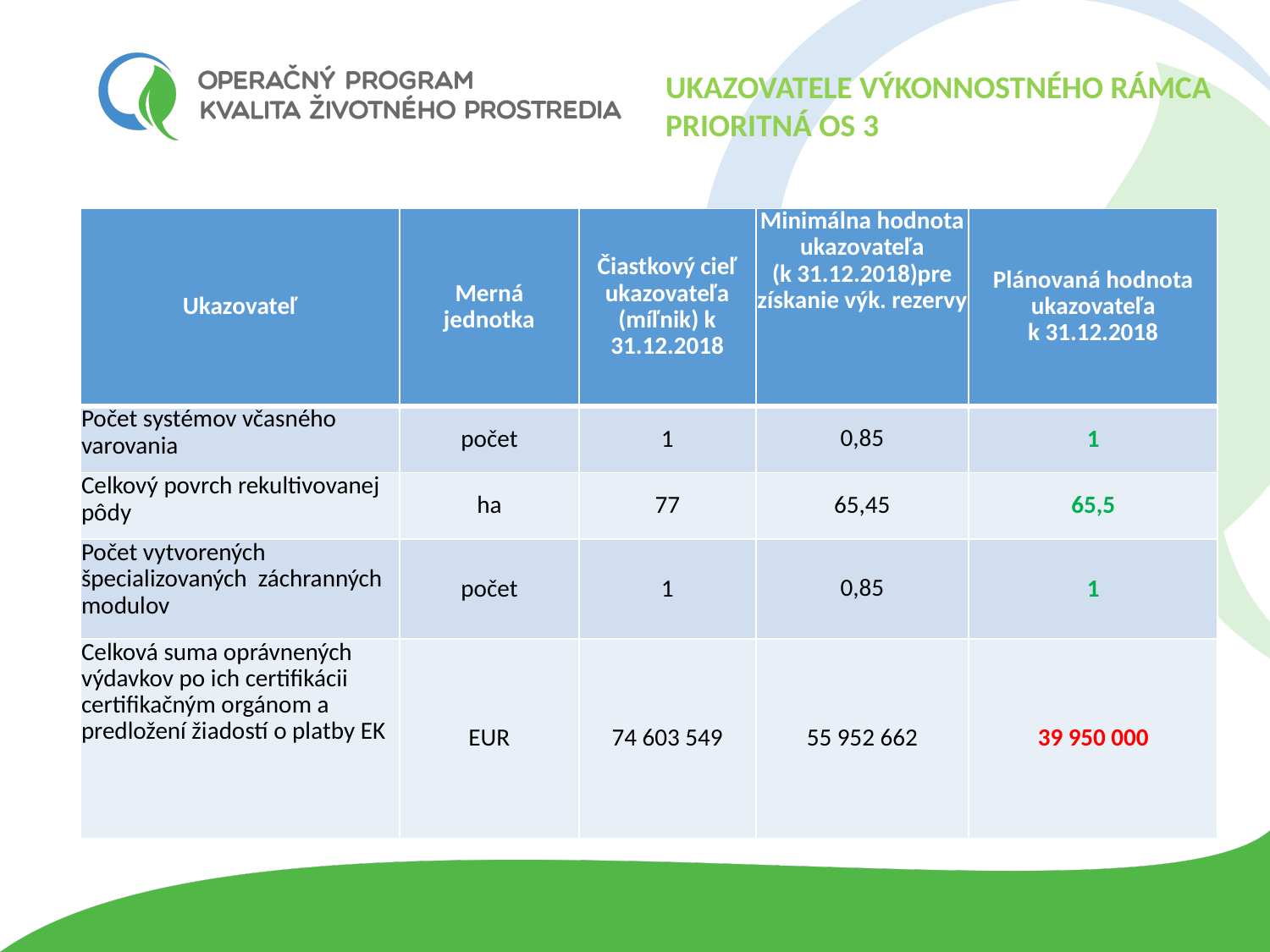

UKAZOVATELE VÝKONNOSTNÉHO RÁMCA Prioritná os 3
| Ukazovateľ | Merná jednotka | Čiastkový cieľ ukazovateľa (míľnik) k 31.12.2018 | Minimálna hodnota ukazovateľa (k 31.12.2018)pre získanie výk. rezervy | Plánovaná hodnota ukazovateľa k 31.12.2018 |
| --- | --- | --- | --- | --- |
| Počet systémov včasného varovania | počet | 1 | 0,85 | 1 |
| Celkový povrch rekultivovanej pôdy | ha | 77 | 65,45 | 65,5 |
| Počet vytvorených špecializovaných záchranných modulov | počet | 1 | 0,85 | 1 |
| Celková suma oprávnených výdavkov po ich certifikácii certifikačným orgánom a predložení žiadostí o platby EK | EUR | 74 603 549 | 55 952 662 | 39 950 000 |
#